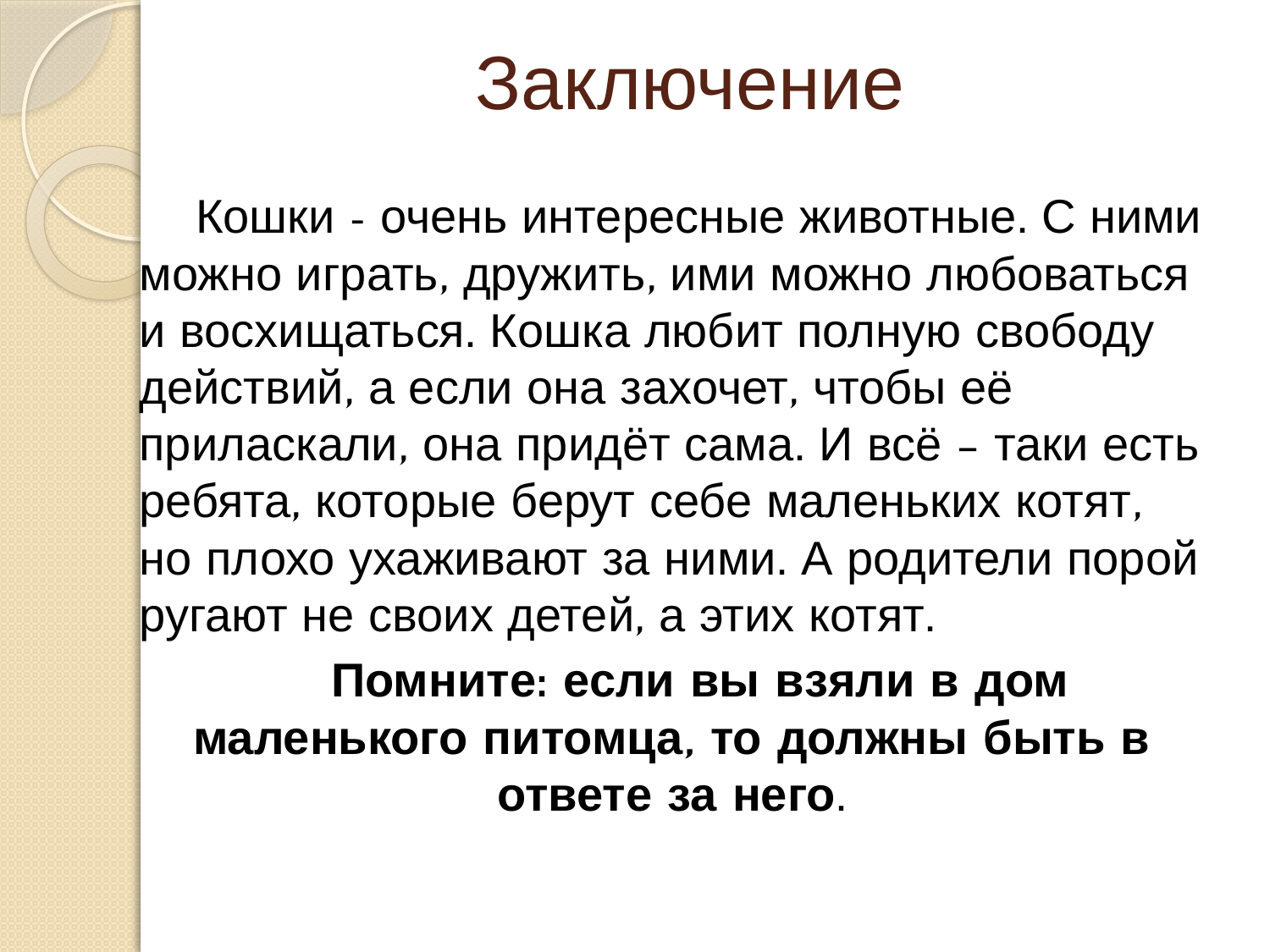

# Заключение
Кошки - очень интересные животные. С ними можно играть, дружить, ими можно любоваться и восхищаться. Кошка любит полную свободу действий, а если она захочет, чтобы её приласкали, она придёт сама. И всё – таки есть ребята, которые берут себе маленьких котят, но плохо ухаживают за ними. А родители порой ругают не своих детей, а этих котят.
Помните: если вы взяли в дом маленького питомца, то должны быть в ответе за него.